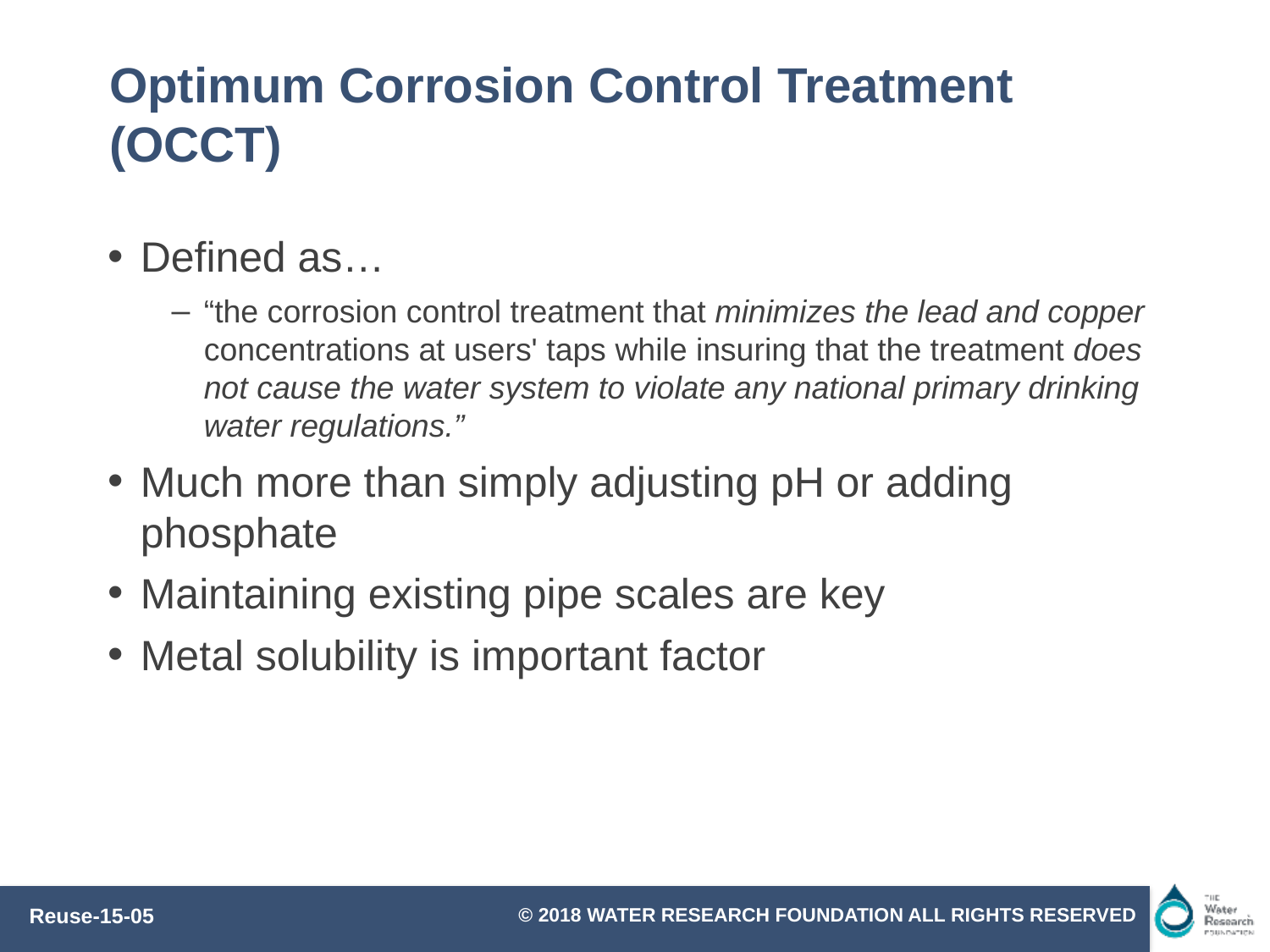

# Optimum Corrosion Control Treatment (OCCT)
Defined as…
“the corrosion control treatment that minimizes the lead and copper concentrations at users' taps while insuring that the treatment does not cause the water system to violate any national primary drinking water regulations.”
Much more than simply adjusting pH or adding phosphate
Maintaining existing pipe scales are key
Metal solubility is important factor

38